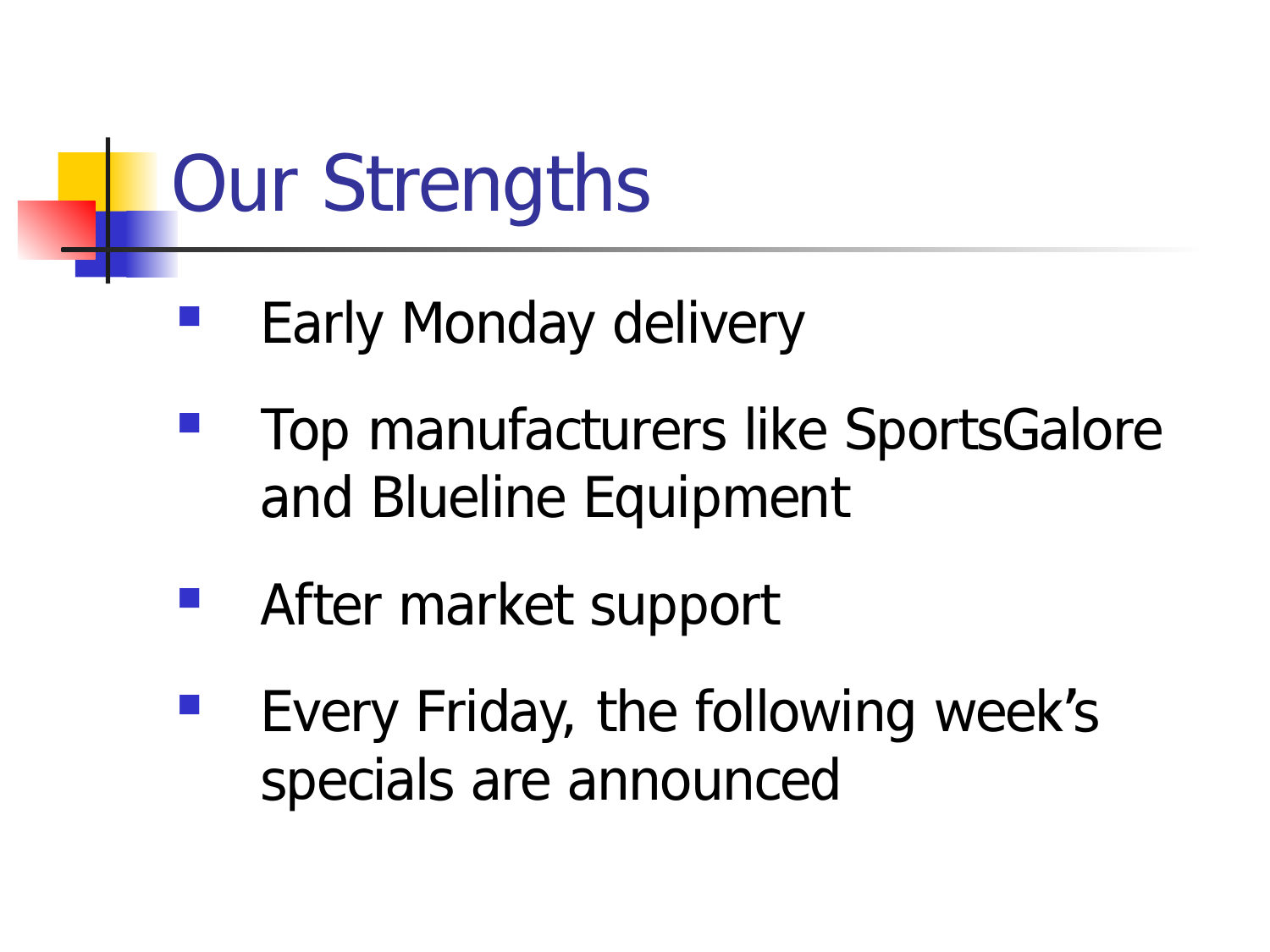

# Our Strengths
Early Monday delivery
Top manufacturers like SportsGalore and Blueline Equipment
After market support
Every Friday, the following week’s specials are announced